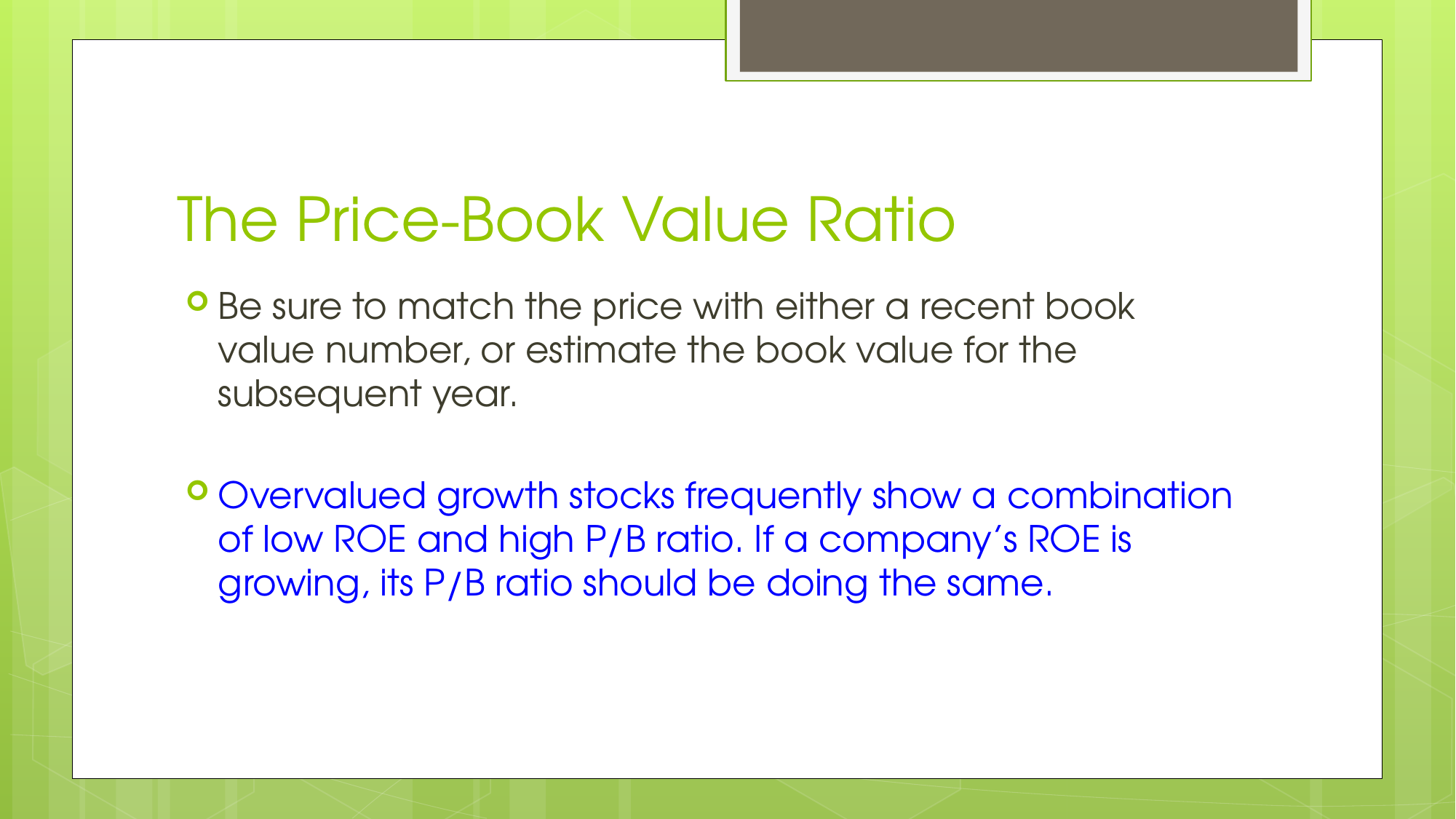

# The Price-Book Value Ratio
Be sure to match the price with either a recent book value number, or estimate the book value for the subsequent year.

Overvalued growth stocks frequently show a combination of low ROE and high P/B ratio. If a company’s ROE is growing, its P/B ratio should be doing the same.